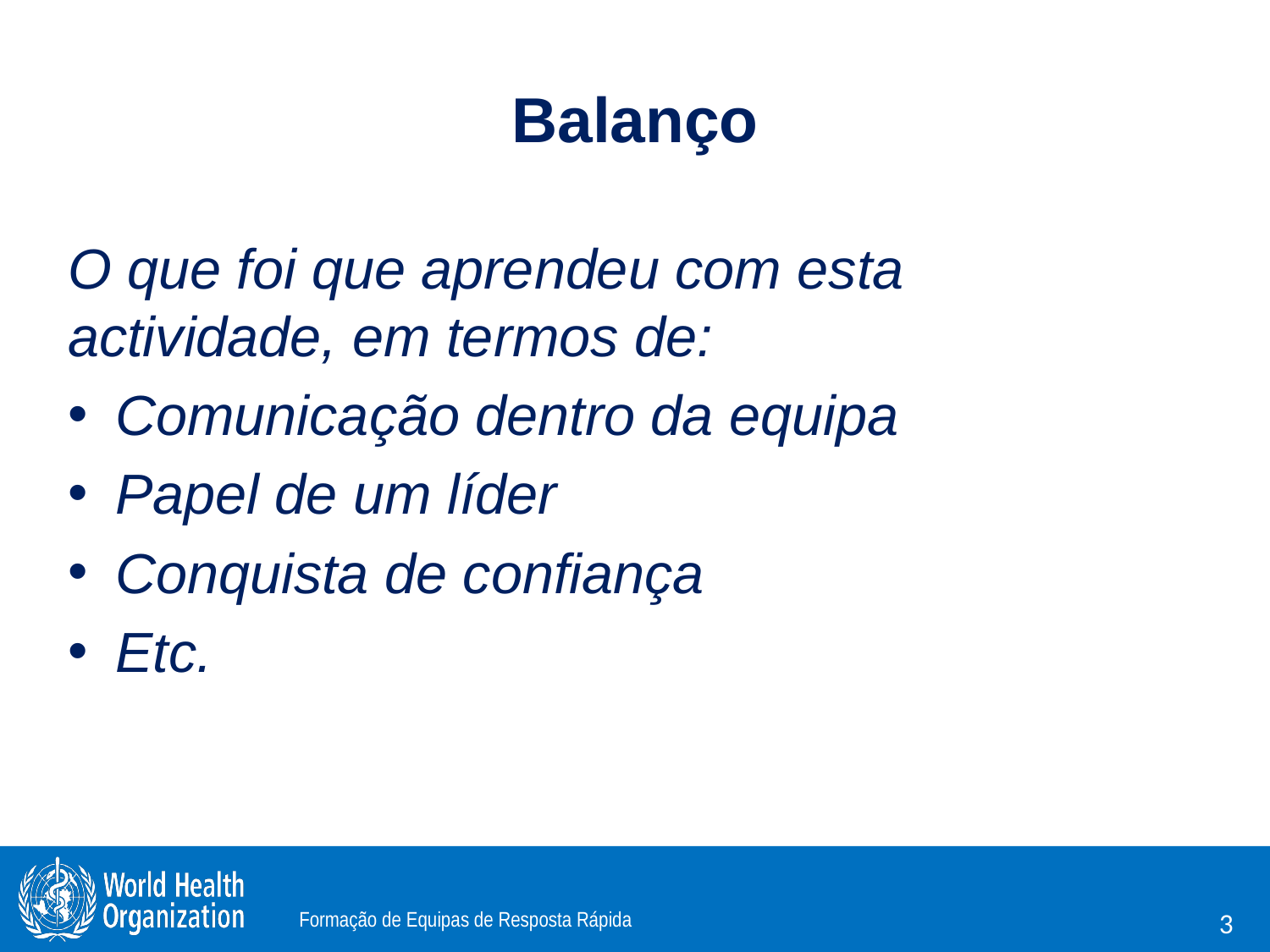

# Balanço
O que foi que aprendeu com esta actividade, em termos de:
Comunicação dentro da equipa
Papel de um líder
Conquista de confiança
Etc.